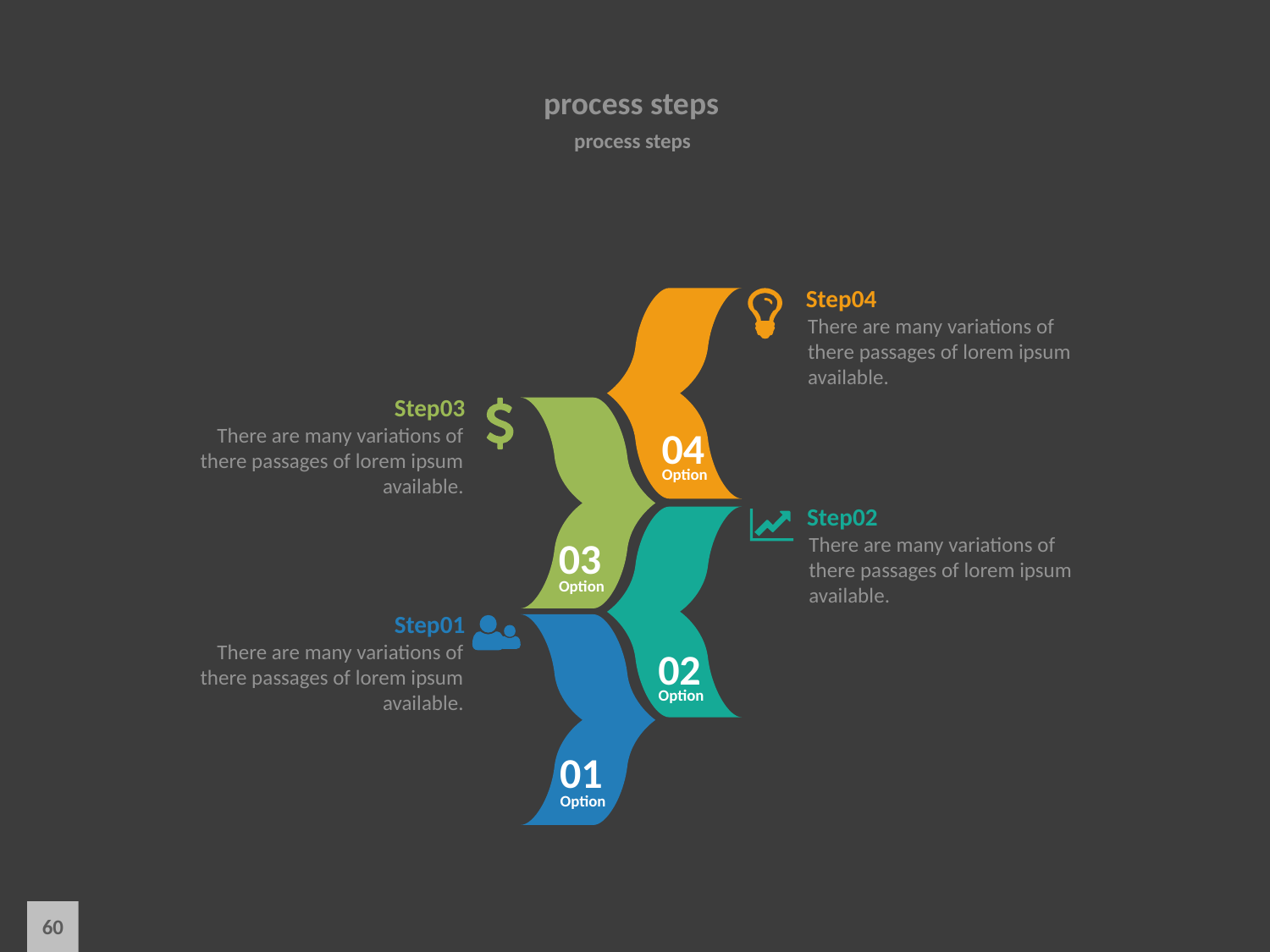

# process steps
process steps
Step04
There are many variations of there passages of lorem ipsum available.

Step03
There are many variations of there passages of lorem ipsum available.

04
Option
Step02
There are many variations of there passages of lorem ipsum available.

03
Option
Step01
There are many variations of there passages of lorem ipsum available.

02
Option
01
Option